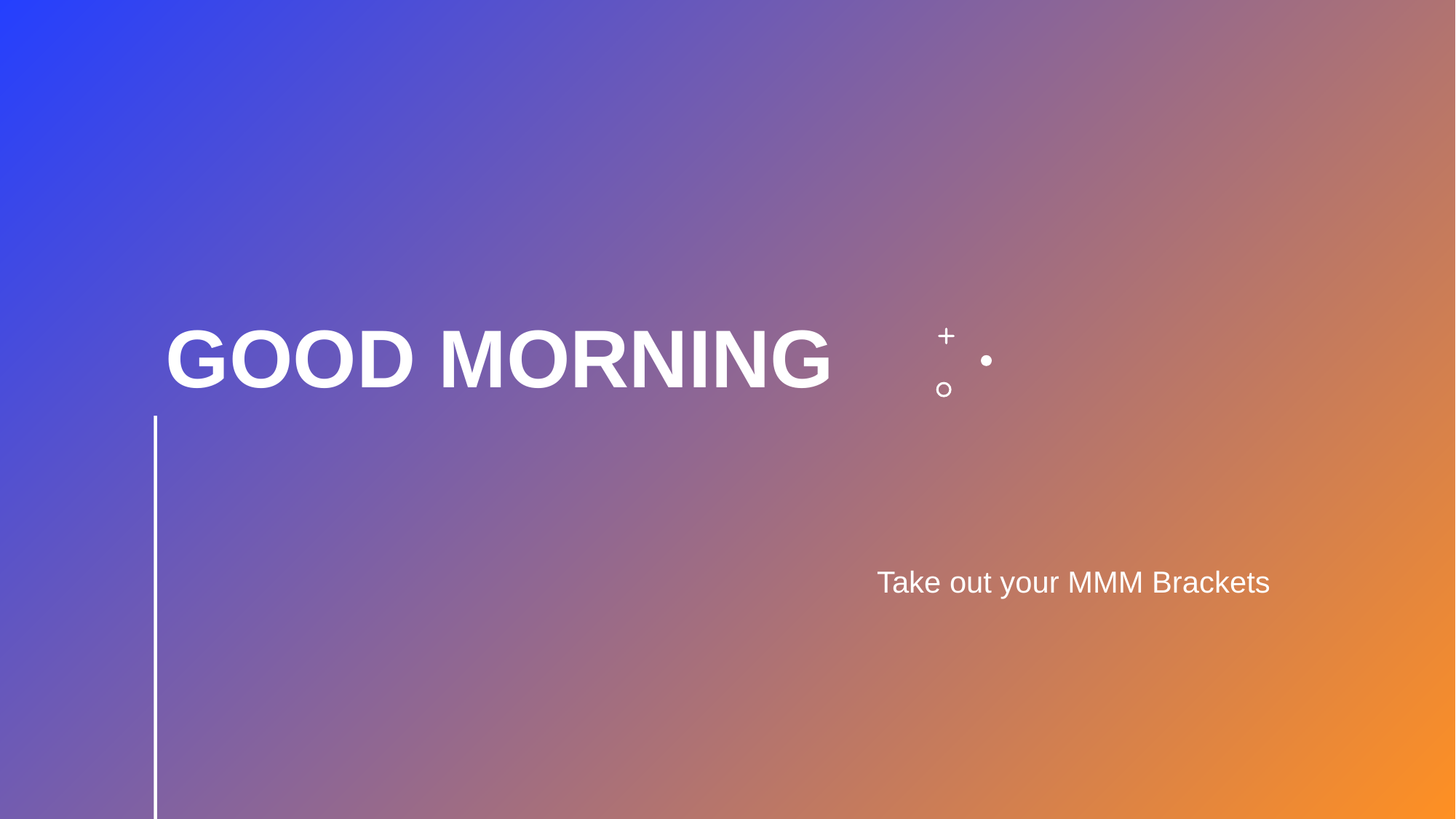

# Good Morning
Take out your MMM Brackets